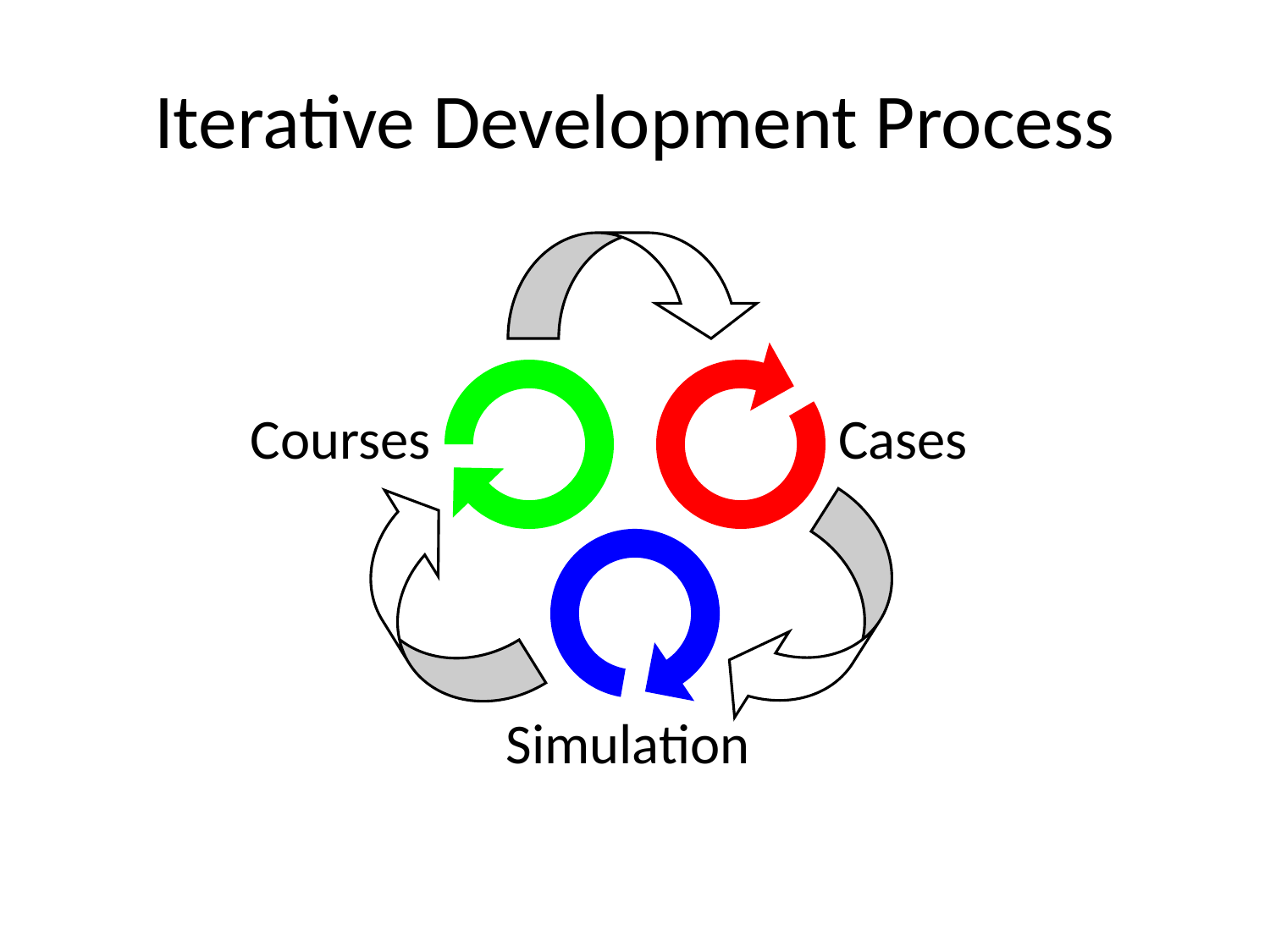

# Iterative Development Process

Courses
Cases

Simulation